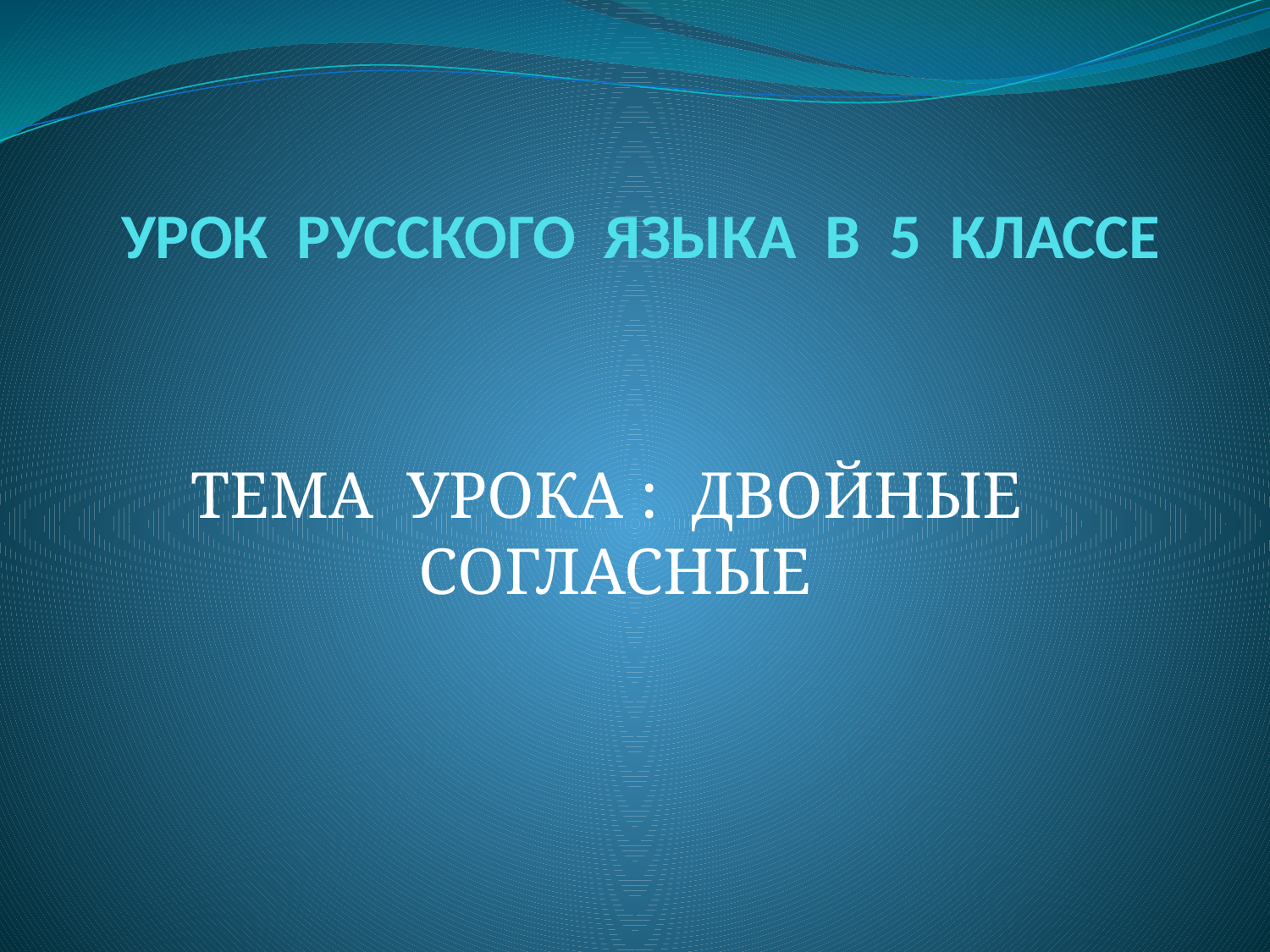

# УРОК  РУССКОГО  ЯЗЫКА  В  5  КЛАССЕ
ТЕМА  УРОКА :  ДВОЙНЫЕ  СОГЛАСНЫЕ